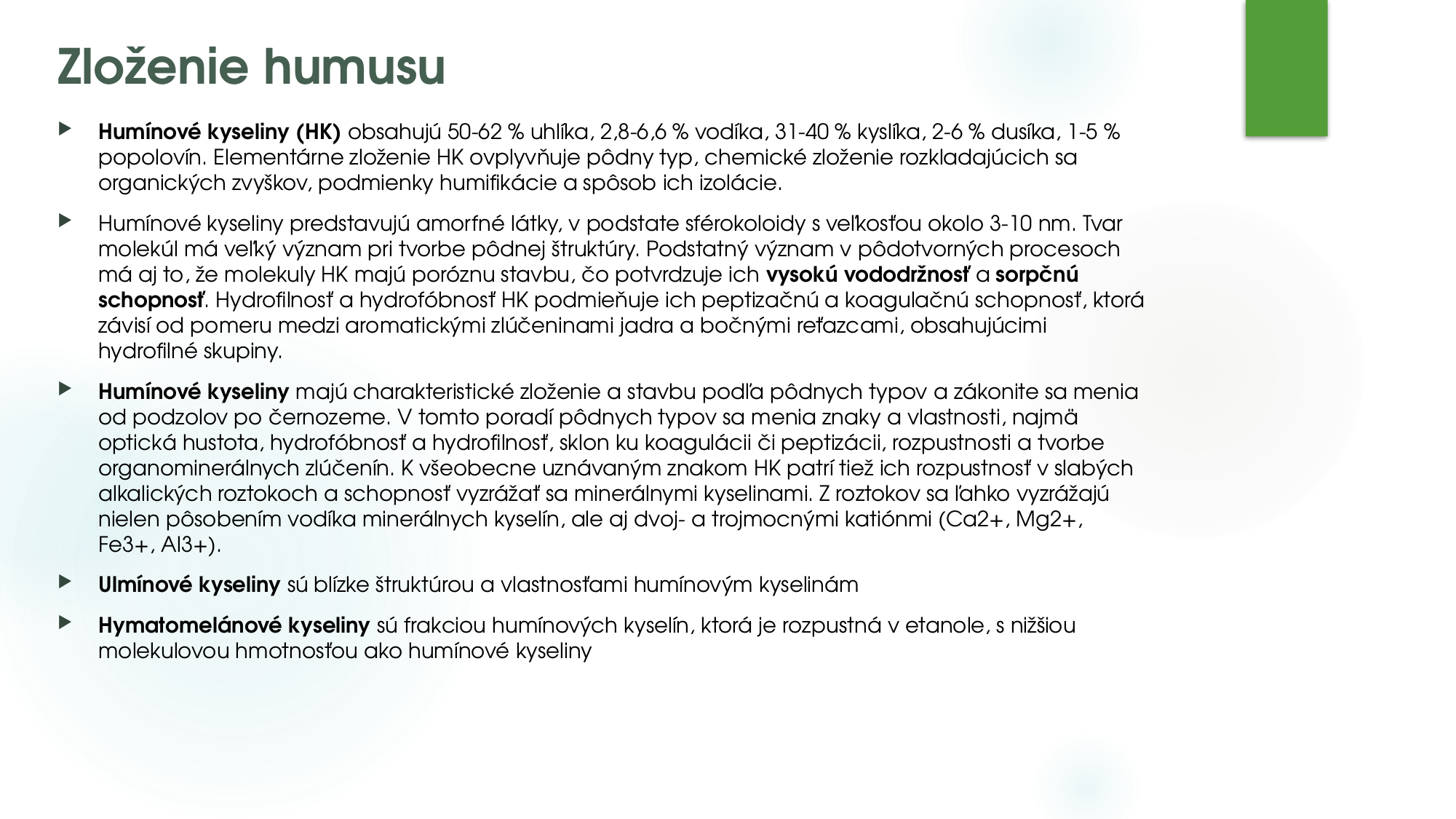

# Zloženie humusu
Humínové kyseliny (HK) obsahujú 50-62 % uhlíka, 2,8-6,6 % vodíka, 31-40 % kyslíka, 2-6 % dusíka, 1-5 % popolovín. Elementárne zloženie HK ovplyvňuje pôdny typ, chemické zloženie rozkladajúcich sa organických zvyškov, podmienky humifikácie a spôsob ich izolácie.
Humínové kyseliny predstavujú amorfné látky, v podstate sférokoloidy s veľkosťou okolo 3-10 nm. Tvar molekúl má veľký význam pri tvorbe pôdnej štruktúry. Podstatný význam v pôdotvorných procesoch má aj to, že molekuly HK majú poróznu stavbu, čo potvrdzuje ich vysokú vododržnosť a sorpčnú schopnosť. Hydrofilnosť a hydrofóbnosť HK podmieňuje ich peptizačnú a koagulačnú schopnosť, ktorá závisí od pomeru medzi aromatickými zlúčeninami jadra a bočnými reťazcami, obsahujúcimi hydrofilné skupiny.
Humínové kyseliny majú charakteristické zloženie a stavbu podľa pôdnych typov a zákonite sa menia od podzolov po černozeme. V tomto poradí pôdnych typov sa menia znaky a vlastnosti, najmä optická hustota, hydrofóbnosť a hydrofilnosť, sklon ku koagulácii či peptizácii, rozpustnosti a tvorbe organominerálnych zlúčenín. K všeobecne uznávaným znakom HK patrí tiež ich rozpustnosť v slabých alkalických roztokoch a schopnosť vyzrážať sa minerálnymi kyselinami. Z roztokov sa ľahko vyzrážajú nielen pôsobením vodíka minerálnych kyselín, ale aj dvoj- a trojmocnými katiónmi (Ca2+, Mg2+, Fe3+, Al3+).
Ulmínové kyseliny sú blízke štruktúrou a vlastnosťami humínovým kyselinám
Hymatomelánové kyseliny sú frakciou humínových kyselín, ktorá je rozpustná v etanole, s nižšiou molekulovou hmotnosťou ako humínové kyseliny